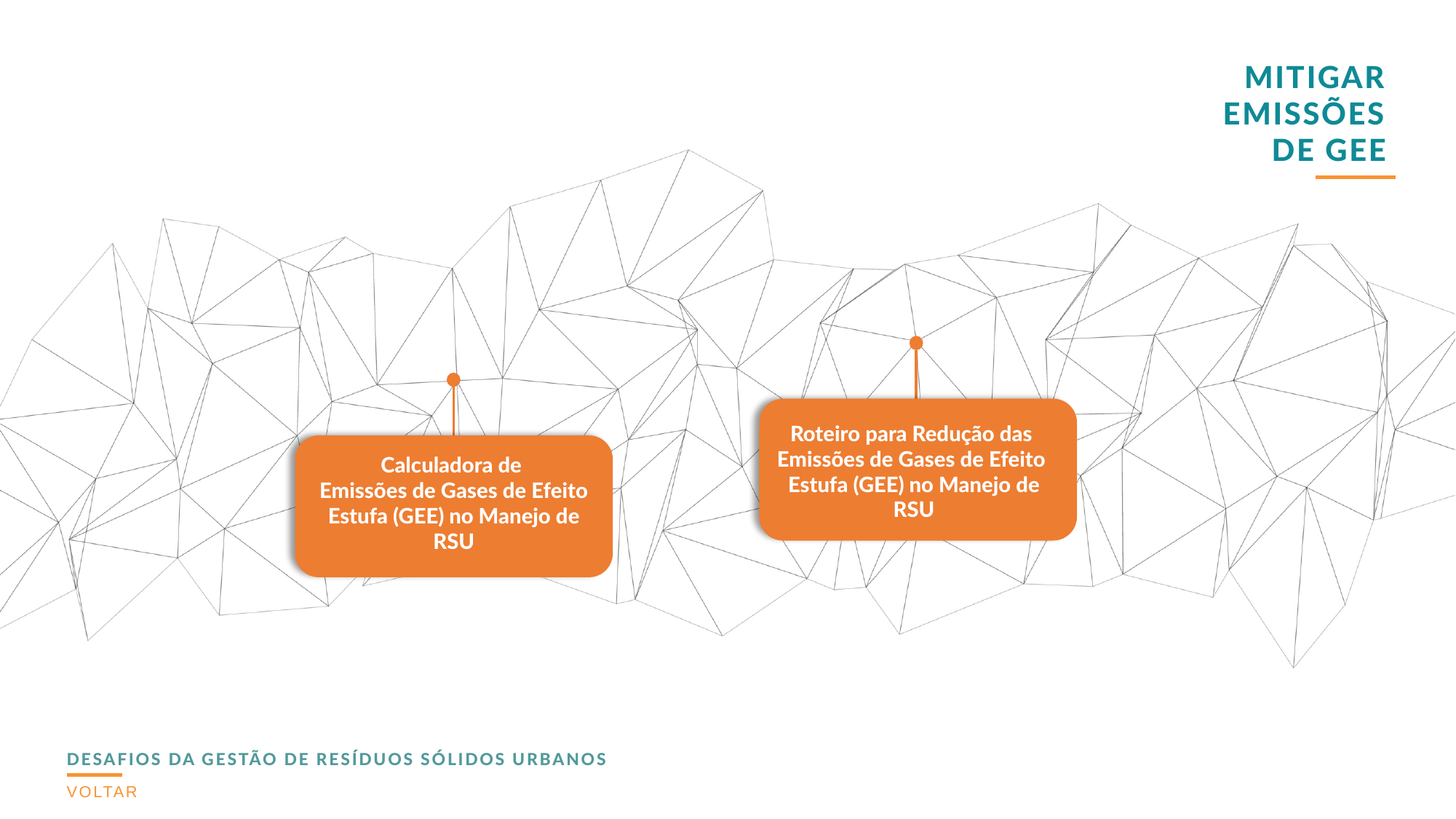

MITIGAR
EMISSÕES
DE GEE

Roteiro para Redução das
Emissões de Gases de Efeito
Estufa (GEE) no Manejo de RSU

Calculadora de
Emissões de Gases de Efeito Estufa (GEE) no Manejo de RSU
DESAFIOS DA GESTÃO DE RESÍDUOS SÓLIDOS URBANOS
VOLTAR